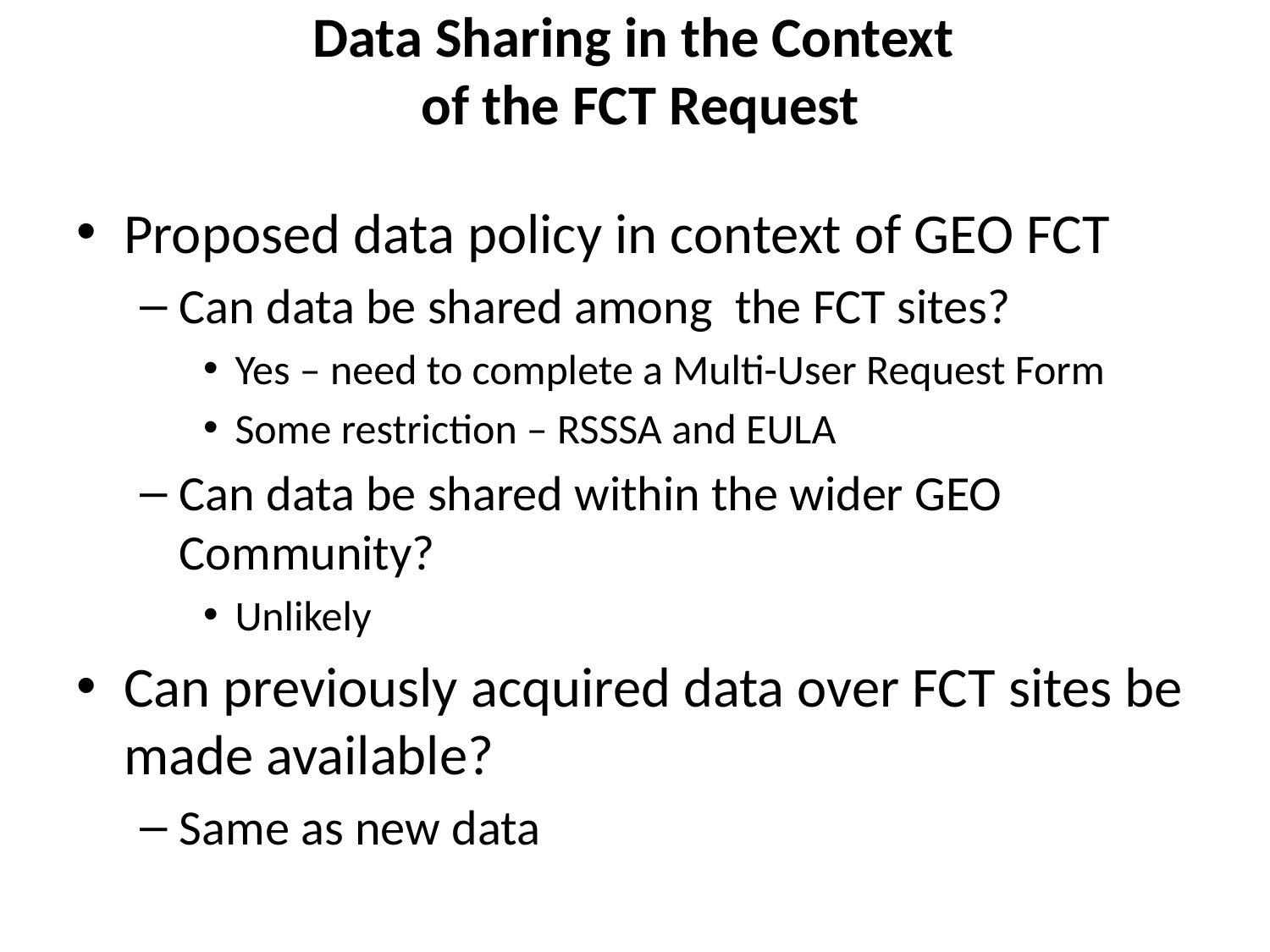

# Data Sharing in the Context of the FCT Request
Proposed data policy in context of GEO FCT
Can data be shared among  the FCT sites?
Yes – need to complete a Multi-User Request Form
Some restriction – RSSSA and EULA
Can data be shared within the wider GEO Community?
Unlikely
Can previously acquired data over FCT sites be made available?
Same as new data